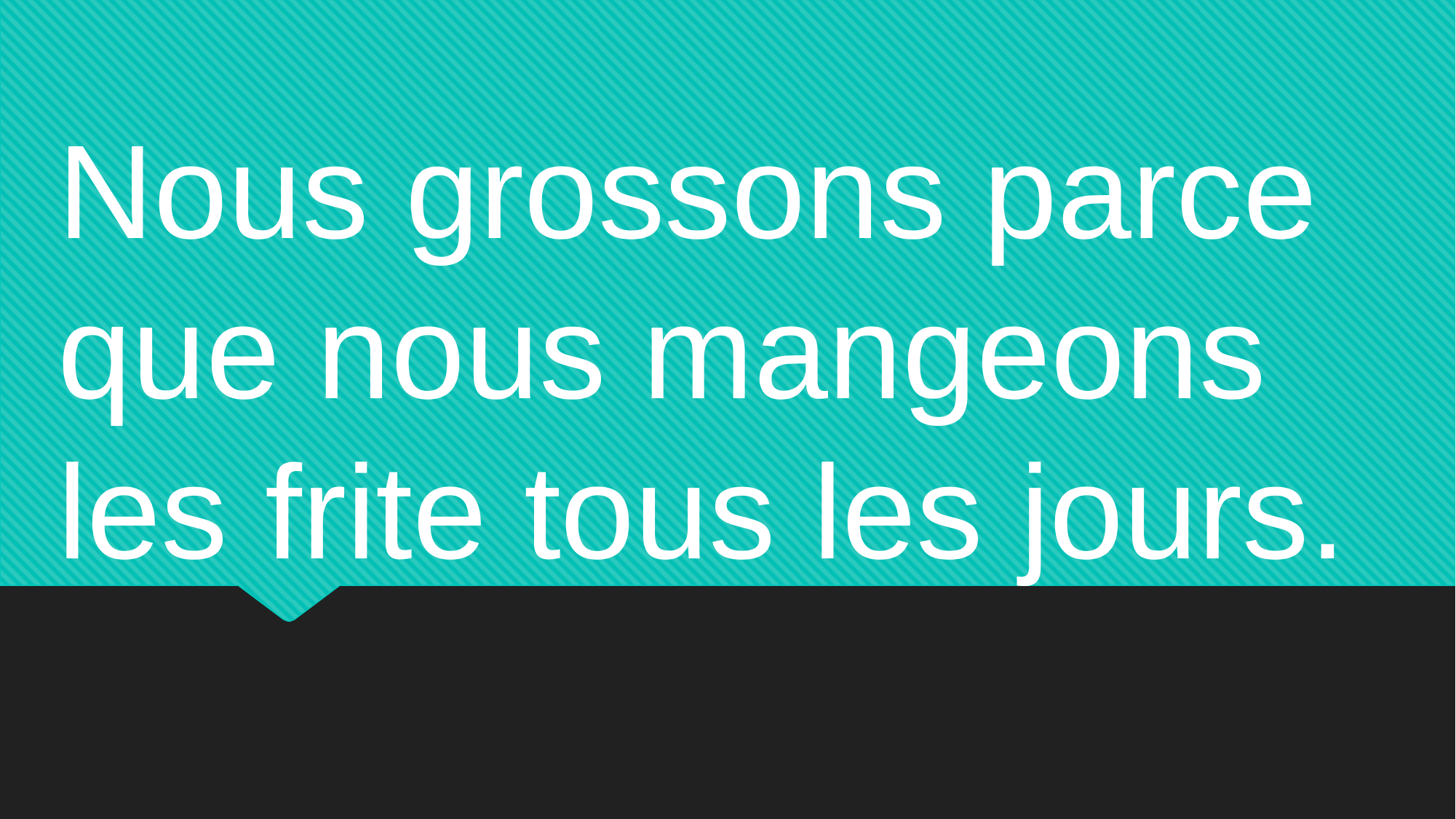

Nous grossons parce que nous mangeons les frite tous les jours.